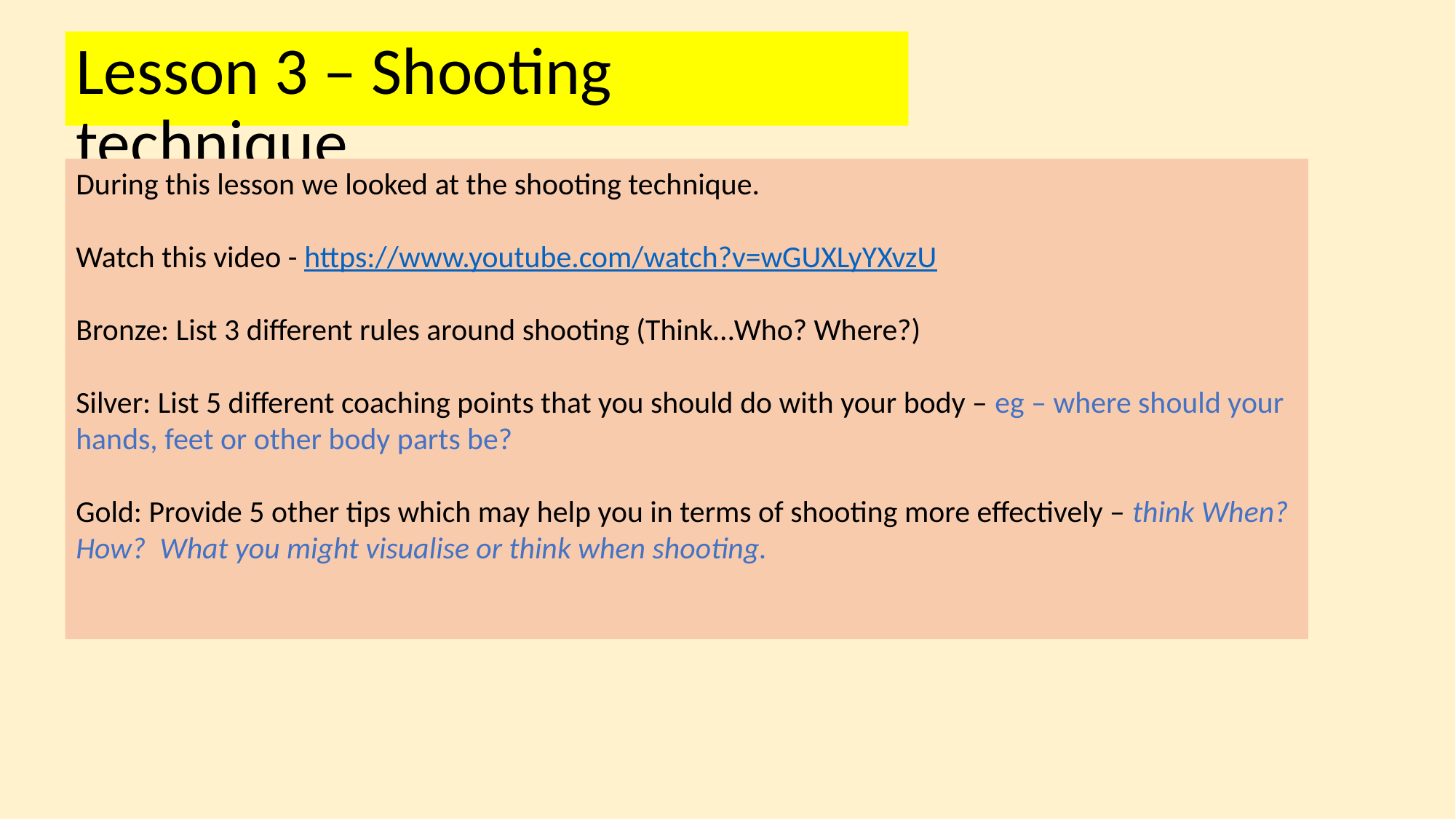

Lesson 3 – Shooting technique
During this lesson we looked at the shooting technique.

Watch this video - https://www.youtube.com/watch?v=wGUXLyYXvzU

Bronze: List 3 different rules around shooting (Think…Who? Where?)

Silver: List 5 different coaching points that you should do with your body – eg – where should your hands, feet or other body parts be?

Gold: Provide 5 other tips which may help you in terms of shooting more effectively – think When? How?  What you might visualise or think when shooting.